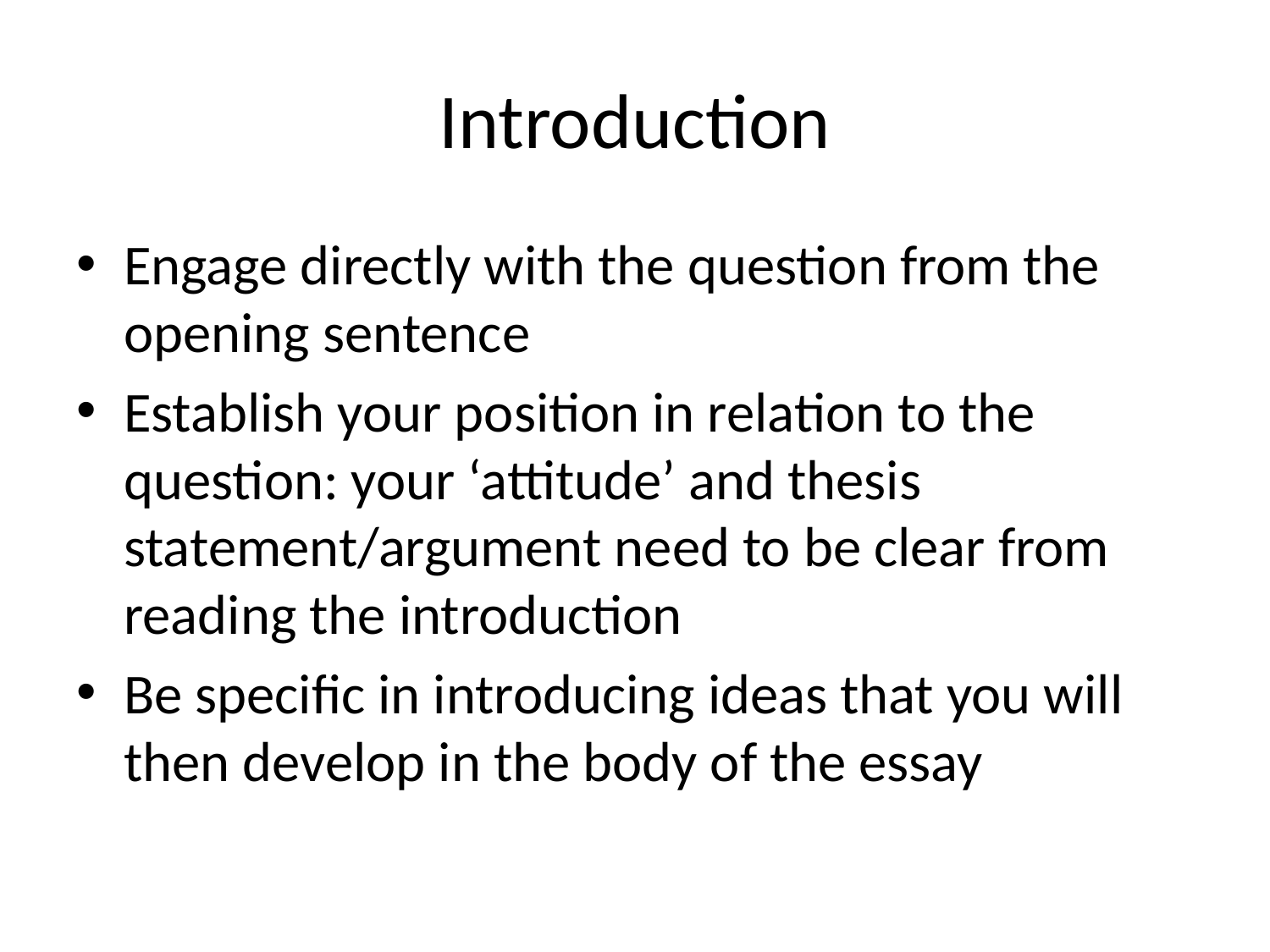

# Introduction
Engage directly with the question from the opening sentence
Establish your position in relation to the question: your ‘attitude’ and thesis statement/argument need to be clear from reading the introduction
Be specific in introducing ideas that you will then develop in the body of the essay